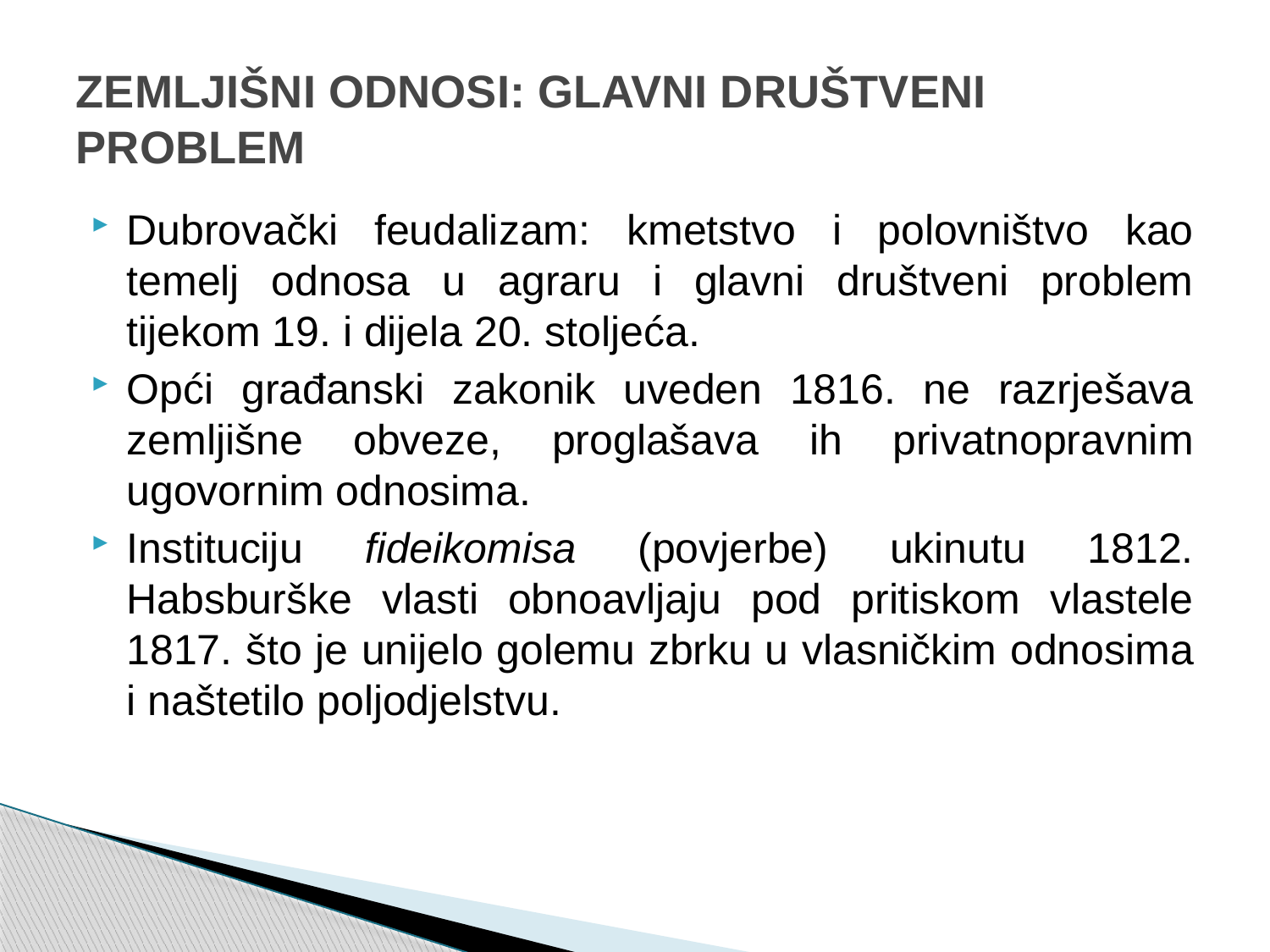

# ZEMLJIŠNI ODNOSI: GLAVNI DRUŠTVENI PROBLEM
Dubrovački feudalizam: kmetstvo i polovništvo kao temelj odnosa u agraru i glavni društveni problem tijekom 19. i dijela 20. stoljeća.
Opći građanski zakonik uveden 1816. ne razrješava zemljišne obveze, proglašava ih privatnopravnim ugovornim odnosima.
Instituciju fideikomisa (povjerbe) ukinutu 1812. Habsburške vlasti obnoavljaju pod pritiskom vlastele 1817. što je unijelo golemu zbrku u vlasničkim odnosima i naštetilo poljodjelstvu.